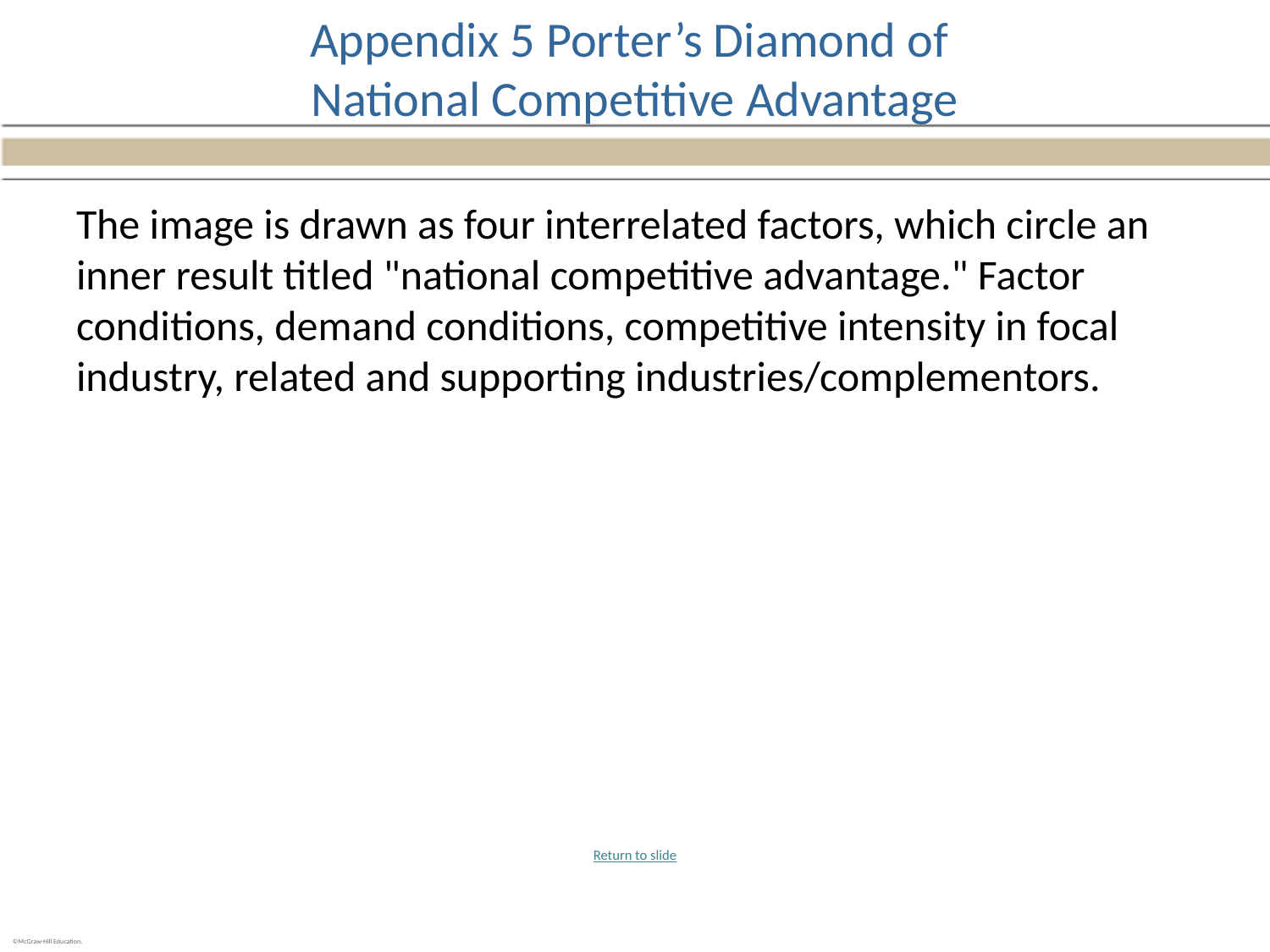

# Appendix 5 Porter’s Diamond of National Competitive Advantage
The image is drawn as four interrelated factors, which circle an inner result titled "national competitive advantage." Factor conditions, demand conditions, competitive intensity in focal industry, related and supporting industries/complementors.
Return to slide